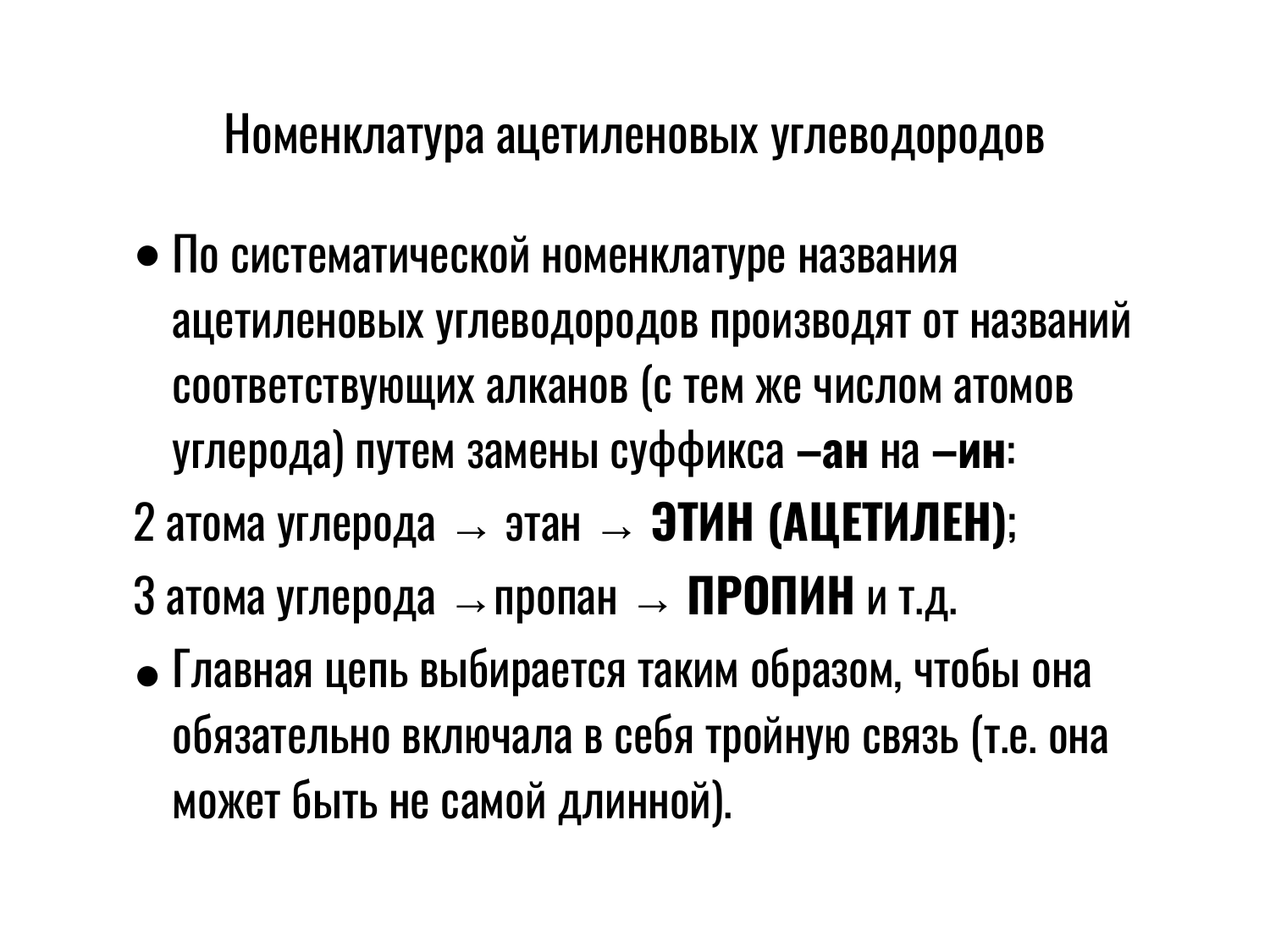

# Номенклатура ацетиленовых углеводородов
По систематической номенклатуре названия ацетиленовых углеводородов производят от названий соответствующих алканов (с тем же числом атомов углерода) путем замены суффикса –ан на –ин:
2 атома углерода → этан → ЭТИН (АЦЕТИЛЕН);
3 атома углерода →пропан → ПРОПИН и т.д.
Главная цепь выбирается таким образом, чтобы она обязательно включала в себя тройную связь (т.е. она может быть не самой длинной).